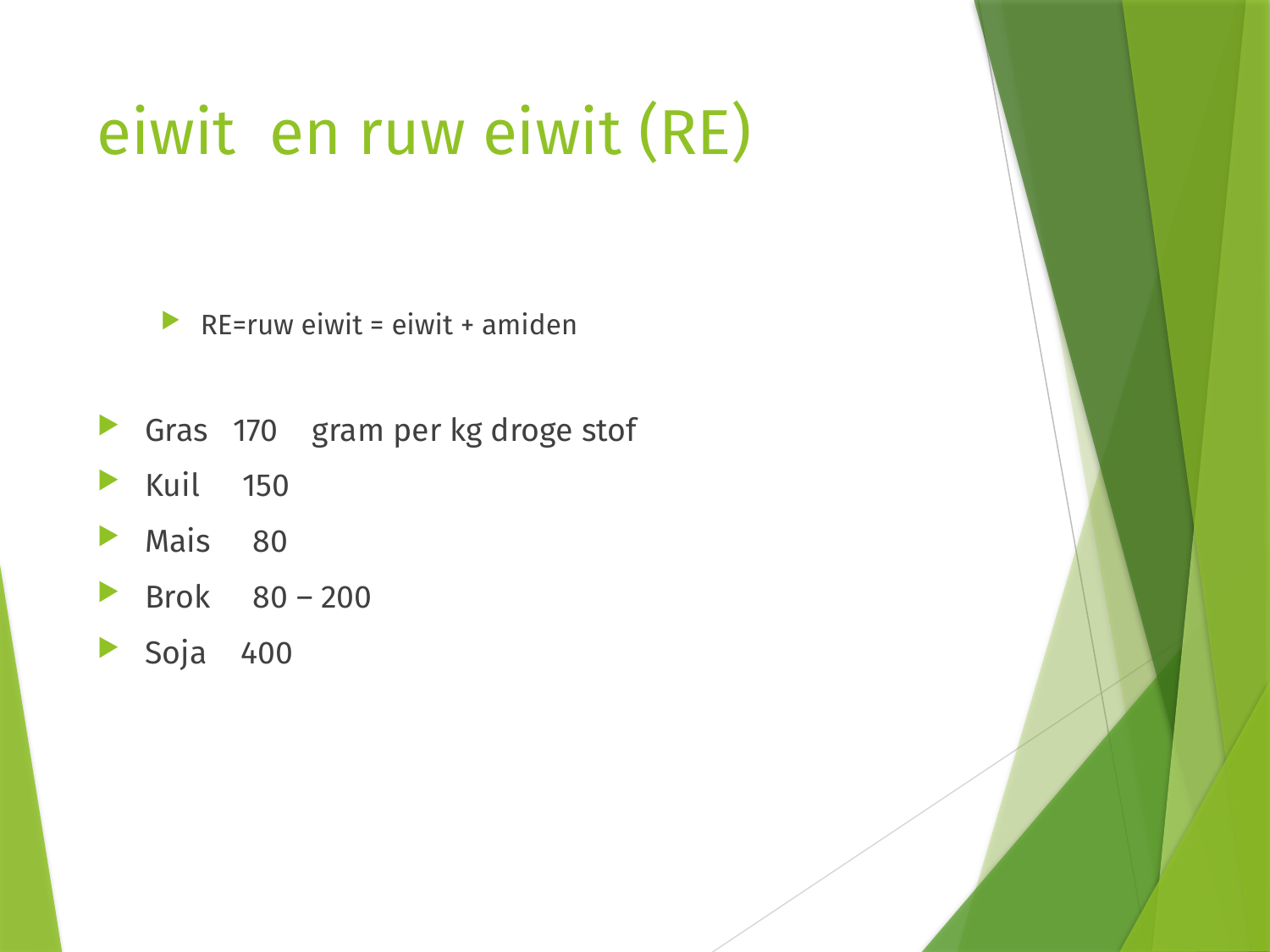

# eiwit  en ruw eiwit (RE)
RE=ruw eiwit = eiwit + amiden

Gras   170    gram per kg droge stof
Kuil     150
Mais     80
Brok     80 – 200
Soja    400